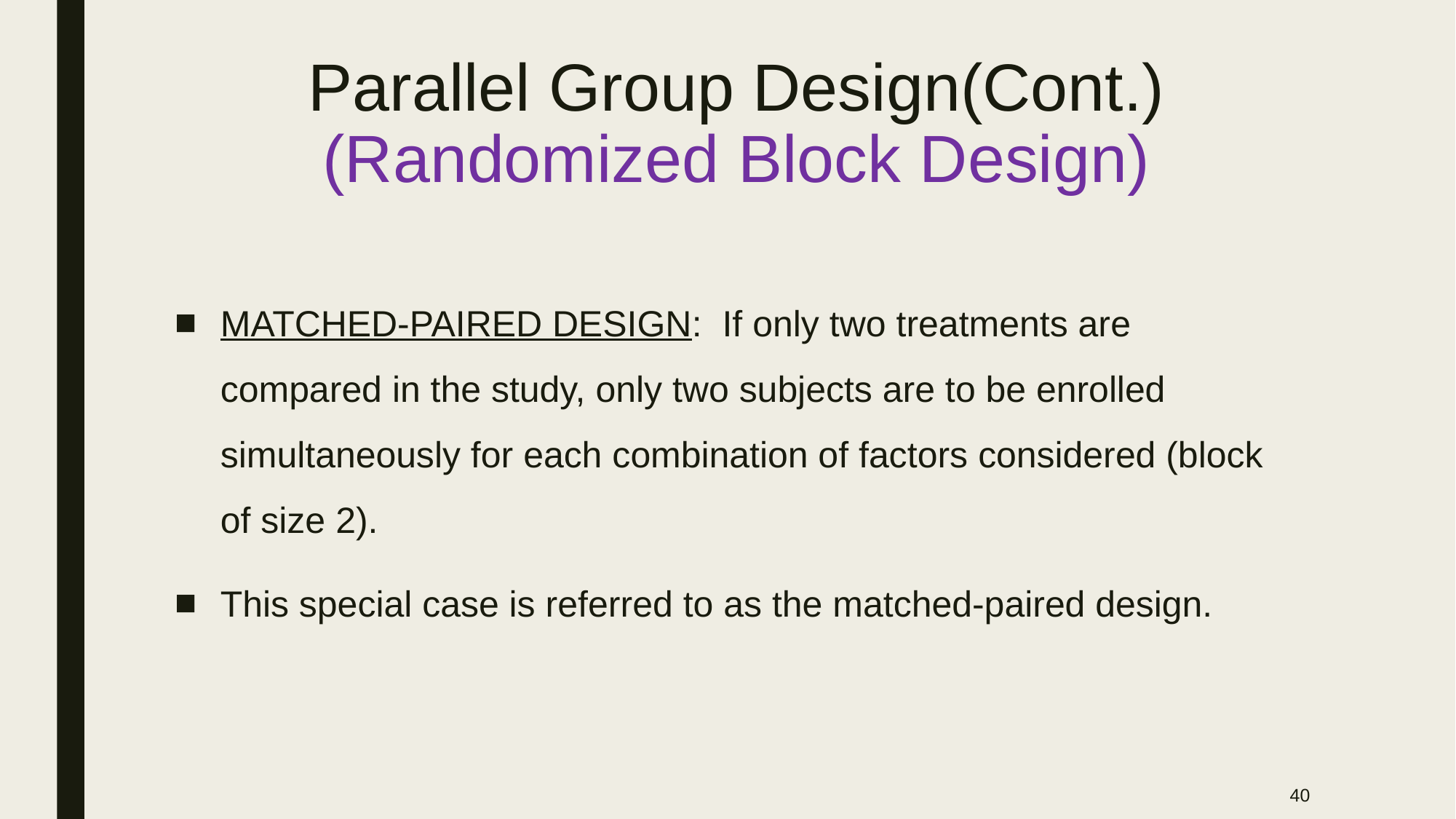

# Parallel Group Design(Cont.) (Randomized Block Design)
MATCHED-PAIRED DESIGN:  If only two treatments are compared in the study, only two subjects are to be enrolled simultaneously for each combination of factors considered (block of size 2).
This special case is referred to as the matched-paired design.

40